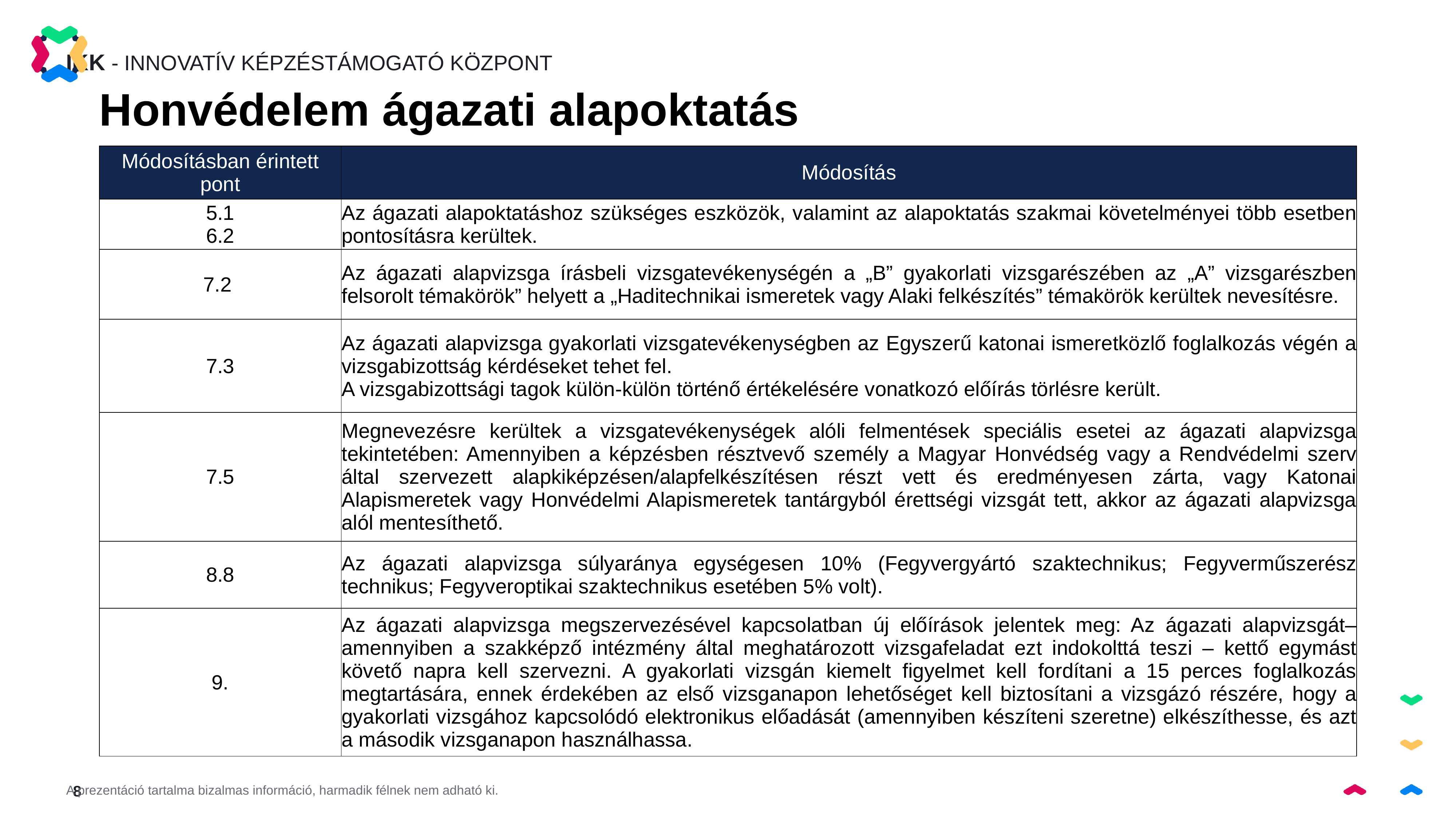

Honvédelem ágazati alapoktatás
| Módosításban érintett pont | Módosítás |
| --- | --- |
| 5.1 6.2 | Az ágazati alapoktatáshoz szükséges eszközök, valamint az alapoktatás szakmai követelményei több esetben pontosításra kerültek. |
| 7.2 | Az ágazati alapvizsga írásbeli vizsgatevékenységén a „B” gyakorlati vizsgarészében az „A” vizsgarészben felsorolt témakörök” helyett a „Haditechnikai ismeretek vagy Alaki felkészítés” témakörök kerültek nevesítésre. |
| 7.3 | Az ágazati alapvizsga gyakorlati vizsgatevékenységben az Egyszerű katonai ismeretközlő foglalkozás végén a vizsgabizottság kérdéseket tehet fel. A vizsgabizottsági tagok külön-külön történő értékelésére vonatkozó előírás törlésre került. |
| 7.5 | Megnevezésre kerültek a vizsgatevékenységek alóli felmentések speciális esetei az ágazati alapvizsga tekintetében: Amennyiben a képzésben résztvevő személy a Magyar Honvédség vagy a Rendvédelmi szerv által szervezett alapkiképzésen/alapfelkészítésen részt vett és eredményesen zárta, vagy Katonai Alapismeretek vagy Honvédelmi Alapismeretek tantárgyból érettségi vizsgát tett, akkor az ágazati alapvizsga alól mentesíthető. |
| 8.8 | Az ágazati alapvizsga súlyaránya egységesen 10% (Fegyvergyártó szaktechnikus; Fegyverműszerész technikus; Fegyveroptikai szaktechnikus esetében 5% volt). |
| 9. | Az ágazati alapvizsga megszervezésével kapcsolatban új előírások jelentek meg: Az ágazati alapvizsgát– amennyiben a szakképző intézmény által meghatározott vizsgafeladat ezt indokolttá teszi – kettő egymást követő napra kell szervezni. A gyakorlati vizsgán kiemelt figyelmet kell fordítani a 15 perces foglalkozás megtartására, ennek érdekében az első vizsganapon lehetőséget kell biztosítani a vizsgázó részére, hogy a gyakorlati vizsgához kapcsolódó elektronikus előadását (amennyiben készíteni szeretne) elkészíthesse, és azt a második vizsganapon használhassa. |